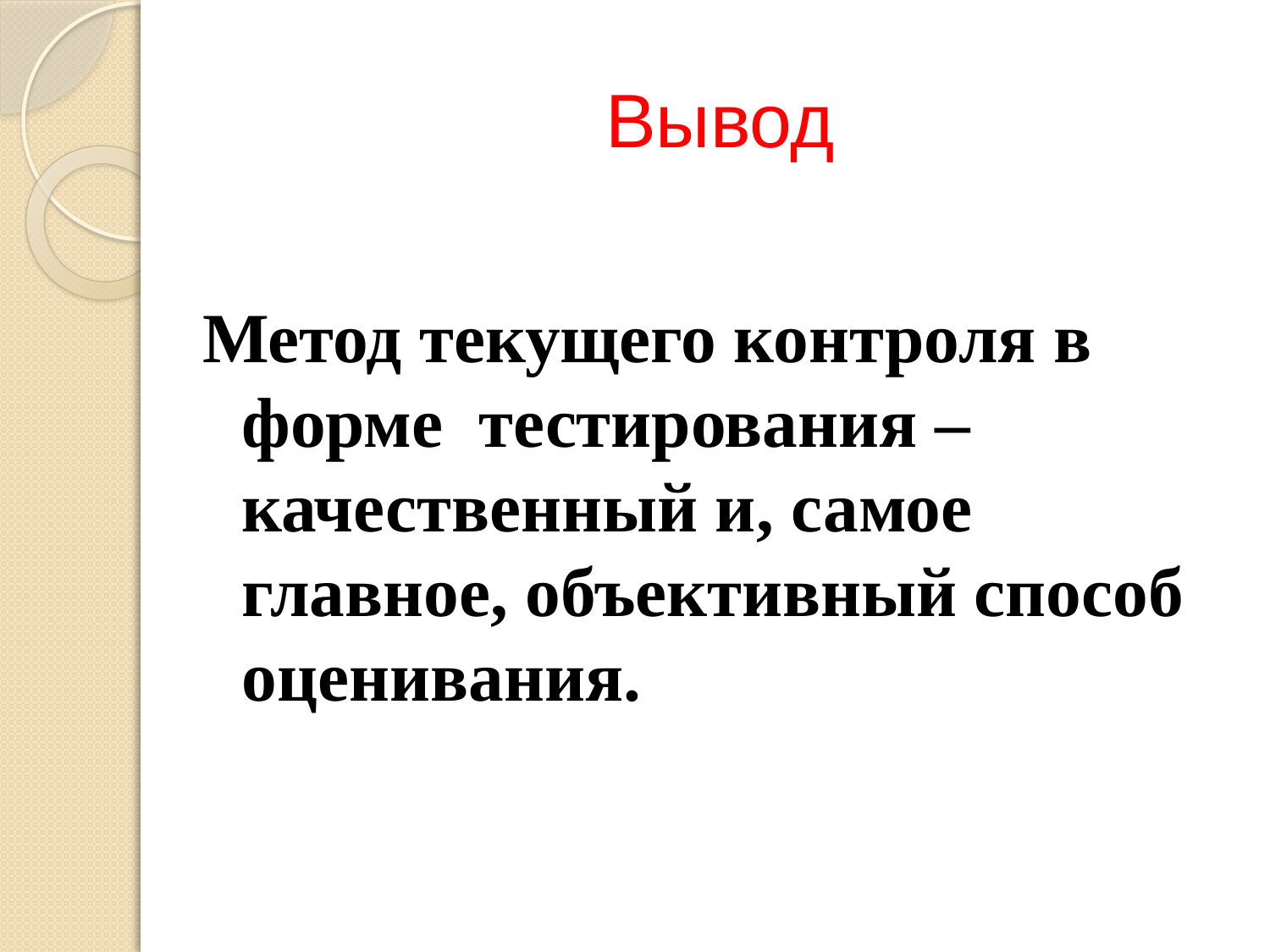

# Вывод
Метод текущего контроля в форме  тестирования – качественный и, самое главное, объективный способ оценивания.